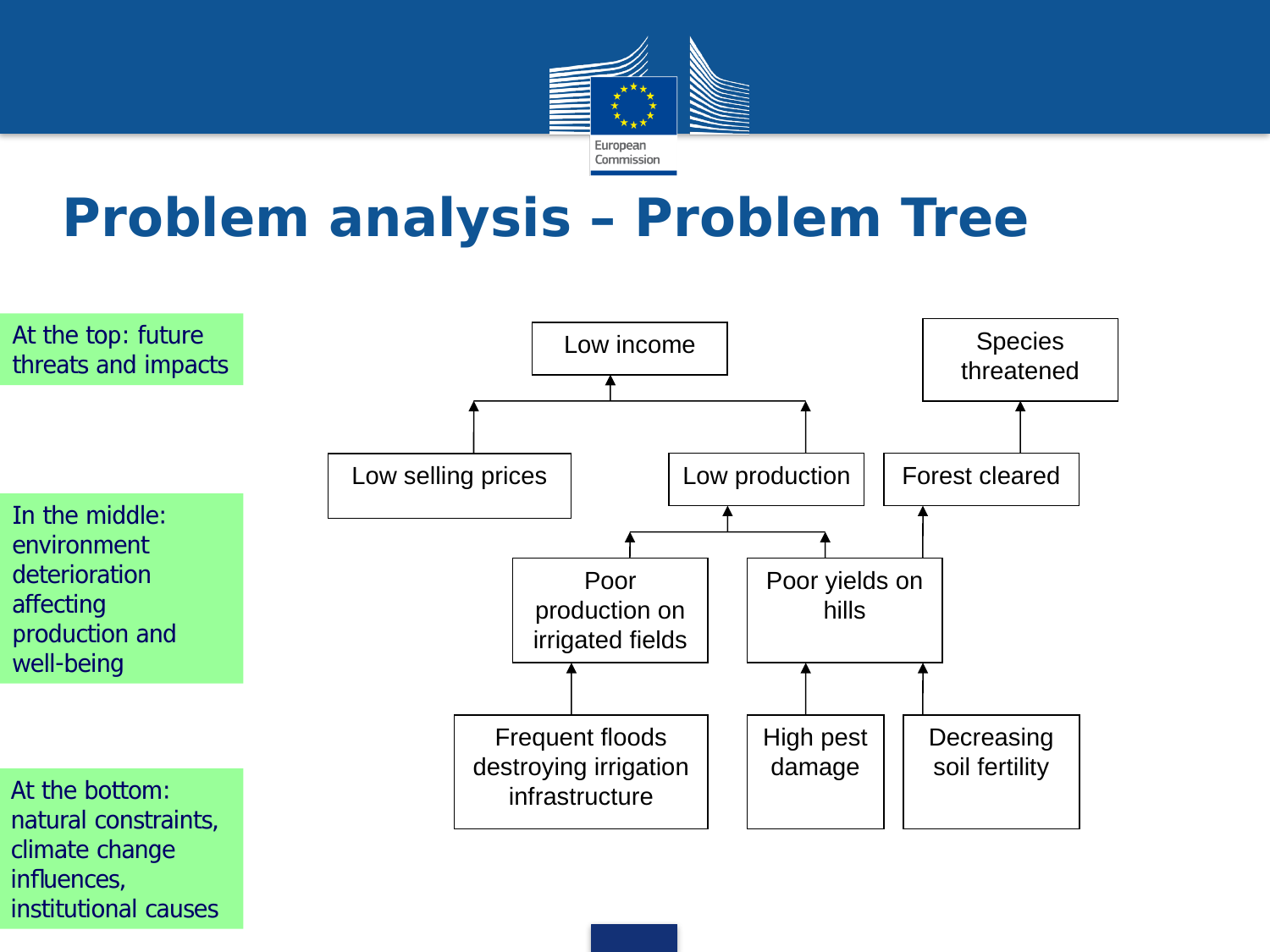

# Problem analysis – Problem Tree

Species threatened
Low income

Low selling prices
Low production
Forest cleared

Poor production on irrigated fields
Poor yields on hills

Frequent floods destroying irrigation infrastructure
High pest damage
Decreasing soil fertility
At the top: future threats and impacts
In the middle: environment deterioration affecting  production and well-being
At the bottom: natural constraints, climate change influences, institutional causes